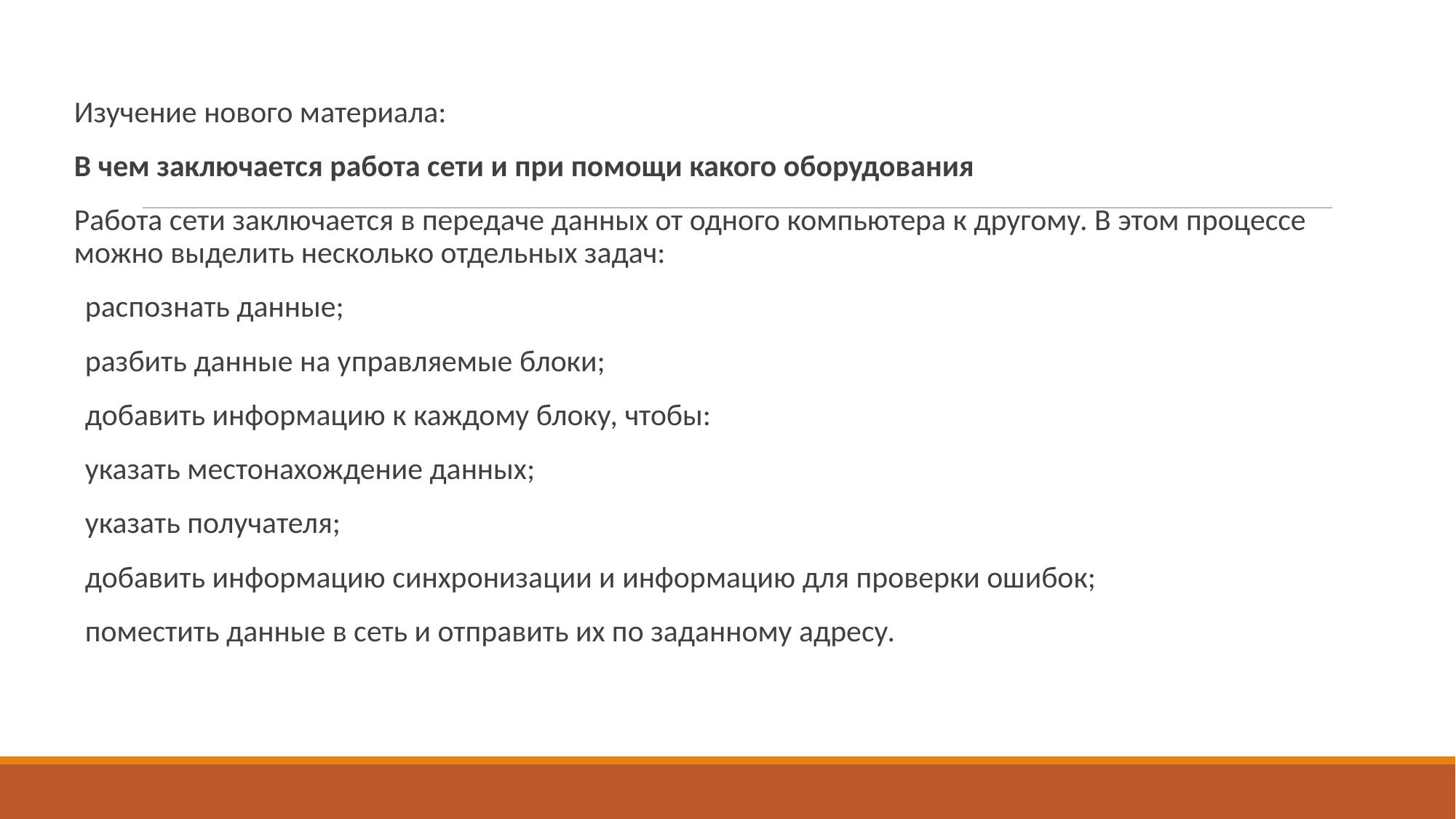

Изучение нового материала:
В чем заключается работа сети и при помощи какого оборудования
Работа сети заключается в передаче данных от одного компьютера к другому. В этом процессе можно выделить несколько отдельных задач:
распознать данные;
разбить данные на управляемые блоки;
добавить информацию к каждому блоку, чтобы:
указать местонахождение данных;
указать получателя;
добавить информацию синхронизации и информацию для проверки ошибок;
поместить данные в сеть и отправить их по заданному адресу.